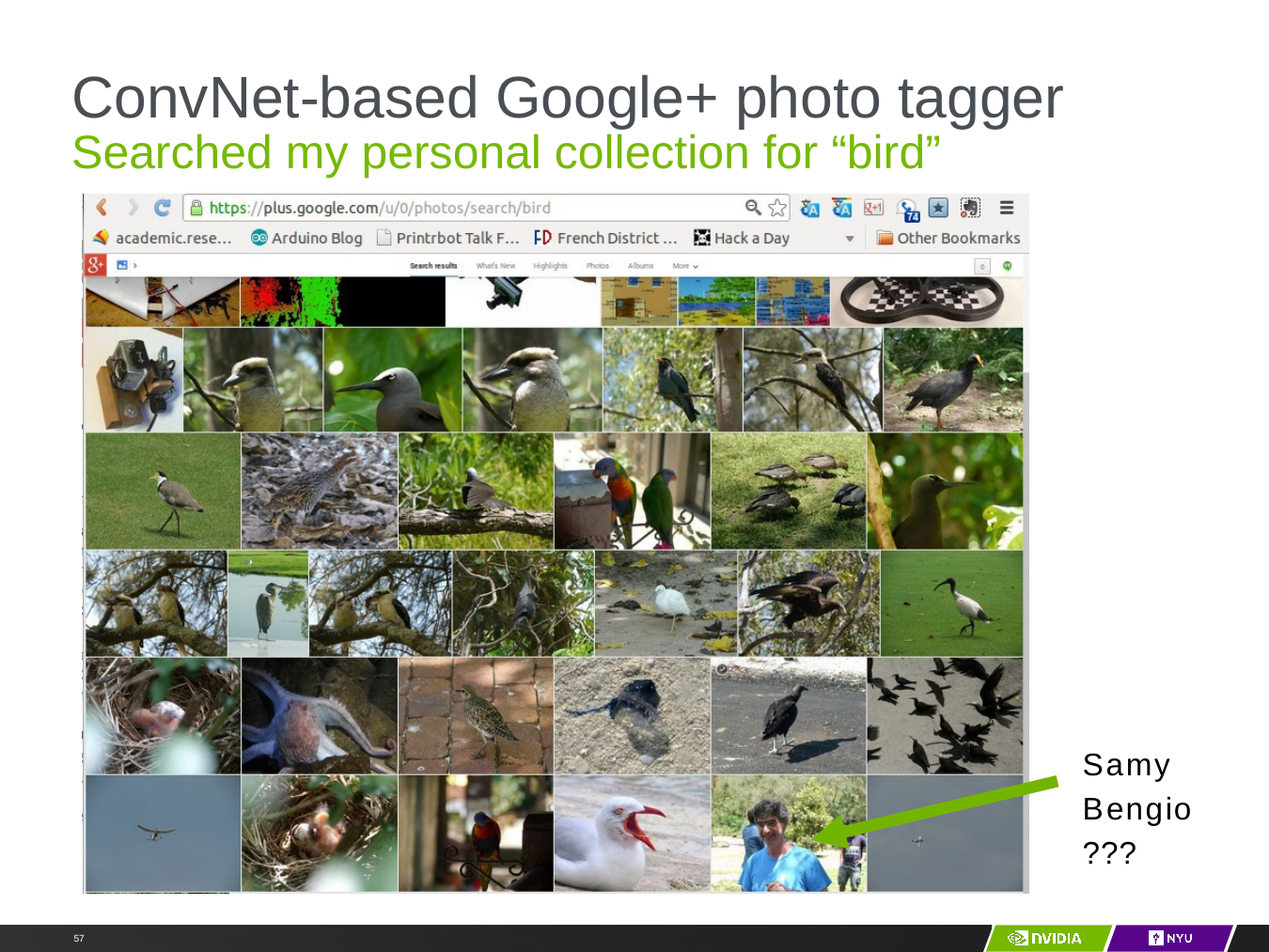

# ConvNet-based Google+ photo tagger
Searched my personal collection for “bird”

Samy  Bengio
???